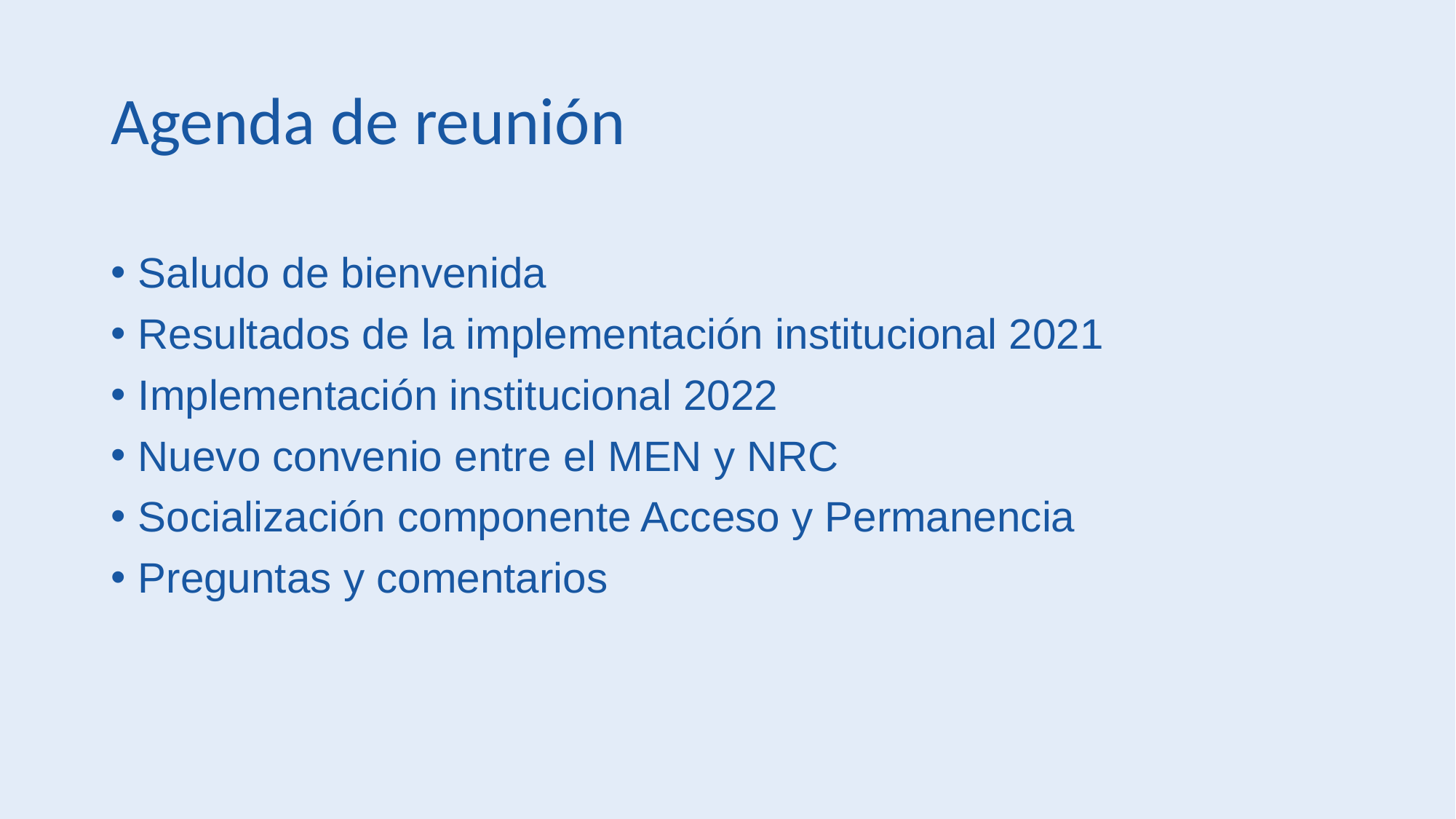

# Agenda de reunión
Saludo de bienvenida
Resultados de la implementación institucional 2021
Implementación institucional 2022
Nuevo convenio entre el MEN y NRC
Socialización componente Acceso y Permanencia
Preguntas y comentarios